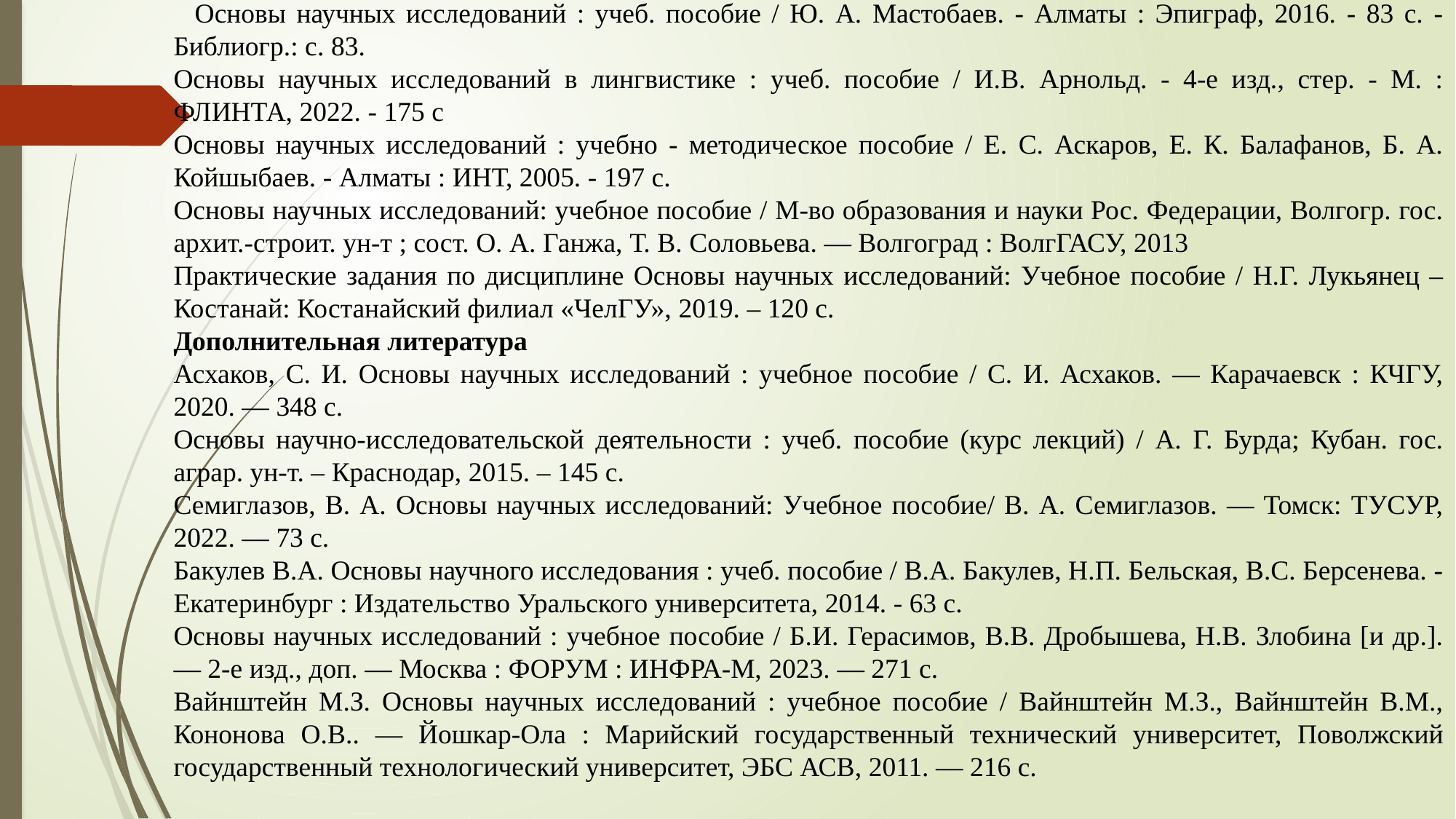

Основная литература
  Основы научных исследований : учеб. пособие / Ю. А. Мастобаев. - Алматы : Эпиграф, 2016. - 83 с. - Библиогр.: с. 83.
Основы научных исследований в лингвистике : учеб. пособие / И.В. Арнольд. - 4-е изд., стер. - М. : ФЛИНТА, 2022. - 175 с
Основы научных исследований : учебно - методическое пособие / Е. С. Аскаров, Е. К. Балафанов, Б. А. Койшыбаев. - Алматы : ИНТ, 2005. - 197 с.
Основы научных исследований: учебное пособие / М-во образования и науки Рос. Федерации, Волгогр. гос. архит.-строит. ун-т ; сост. О. А. Ганжа, Т. В. Соловьева. — Волгоград : ВолгГАСУ, 2013
Практические задания по дисциплине Основы научных исследований: Учебное пособие / Н.Г. Лукьянец – Костанай: Костанайский филиал «ЧелГУ», 2019. – 120 с.
Дополнительная литература
Асхаков, С. И. Основы научных исследований : учебное пособие / С. И. Асхаков. — Карачаевск : КЧГУ, 2020. — 348 с.
Основы научно-исследовательской деятельности : учеб. пособие (курс лекций) / А. Г. Бурда; Кубан. гос. аграр. ун-т. – Краснодар, 2015. – 145 с.
Семиглазов, В. А. Основы научных исследований: Учебное пособие/ В. А. Семиглазов. — Томск: ТУСУР, 2022. — 73 с.
Бакулев В.А. Основы научного исследования : учеб. пособие / В.А. Бакулев, Н.П. Бельская, В.С. Берсенева. - Екатеринбург : Издательство Уральского университета, 2014. - 63 с.
Основы научных исследований : учебное пособие / Б.И. Герасимов, В.В. Дробышева, Н.В. Злобина [и др.]. — 2-е изд., доп. — Москва : ФОРУМ : ИНФРА-М, 2023. — 271 с.
Вайнштейн М.З. Основы научных исследований : учебное пособие / Вайнштейн М.З., Вайнштейн В.М., Кононова О.В.. — Йошкар-Ола : Марийский государственный технический университет, Поволжский государственный технологический университет, ЭБС АСВ, 2011. — 216 c.